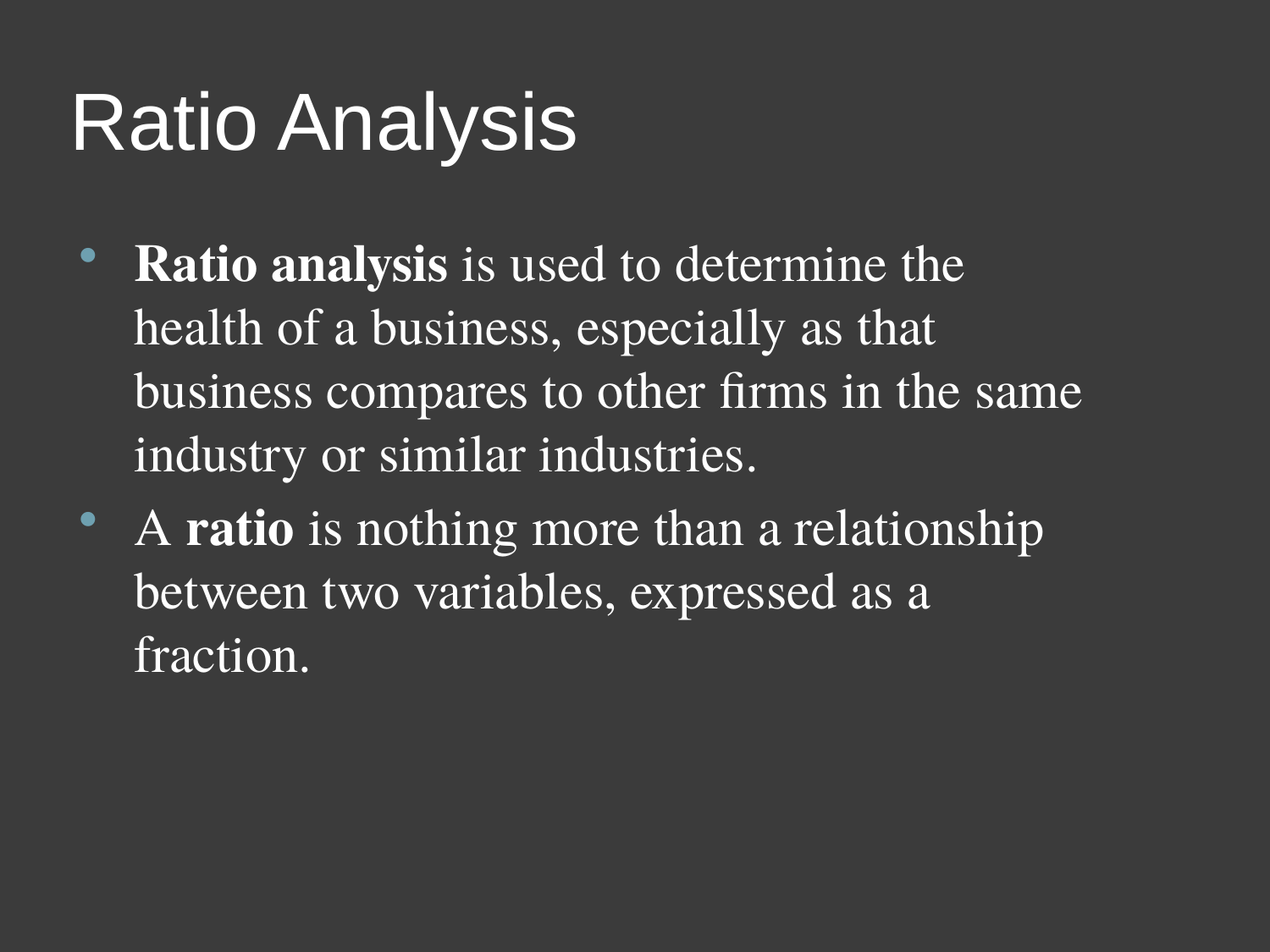

# Ratio Analysis
Ratio analysis is used to determine the health of a business, especially as that business compares to other firms in the same industry or similar industries.
A ratio is nothing more than a relationship between two variables, expressed as a fraction.